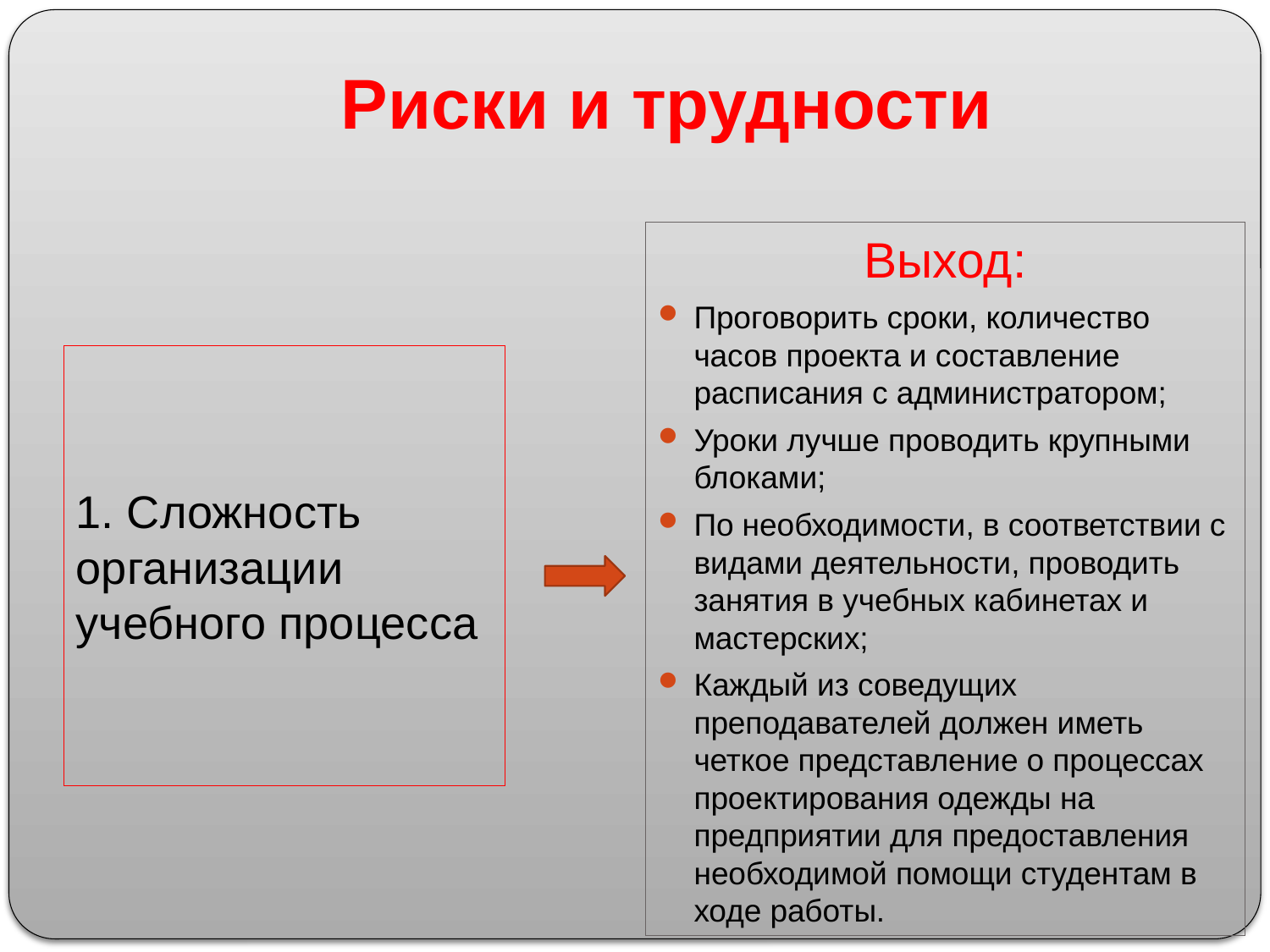

# Риски и трудности
Выход:
Проговорить сроки, количество часов проекта и составление расписания с администратором;
Уроки лучше проводить крупными блоками;
По необходимости, в соответствии с видами деятельности, проводить занятия в учебных кабинетах и мастерских;
Каждый из соведущих преподавателей должен иметь четкое представление о процессах проектирования одежды на предприятии для предоставления необходимой помощи студентам в ходе работы.

1. Сложность организации учебного процесса